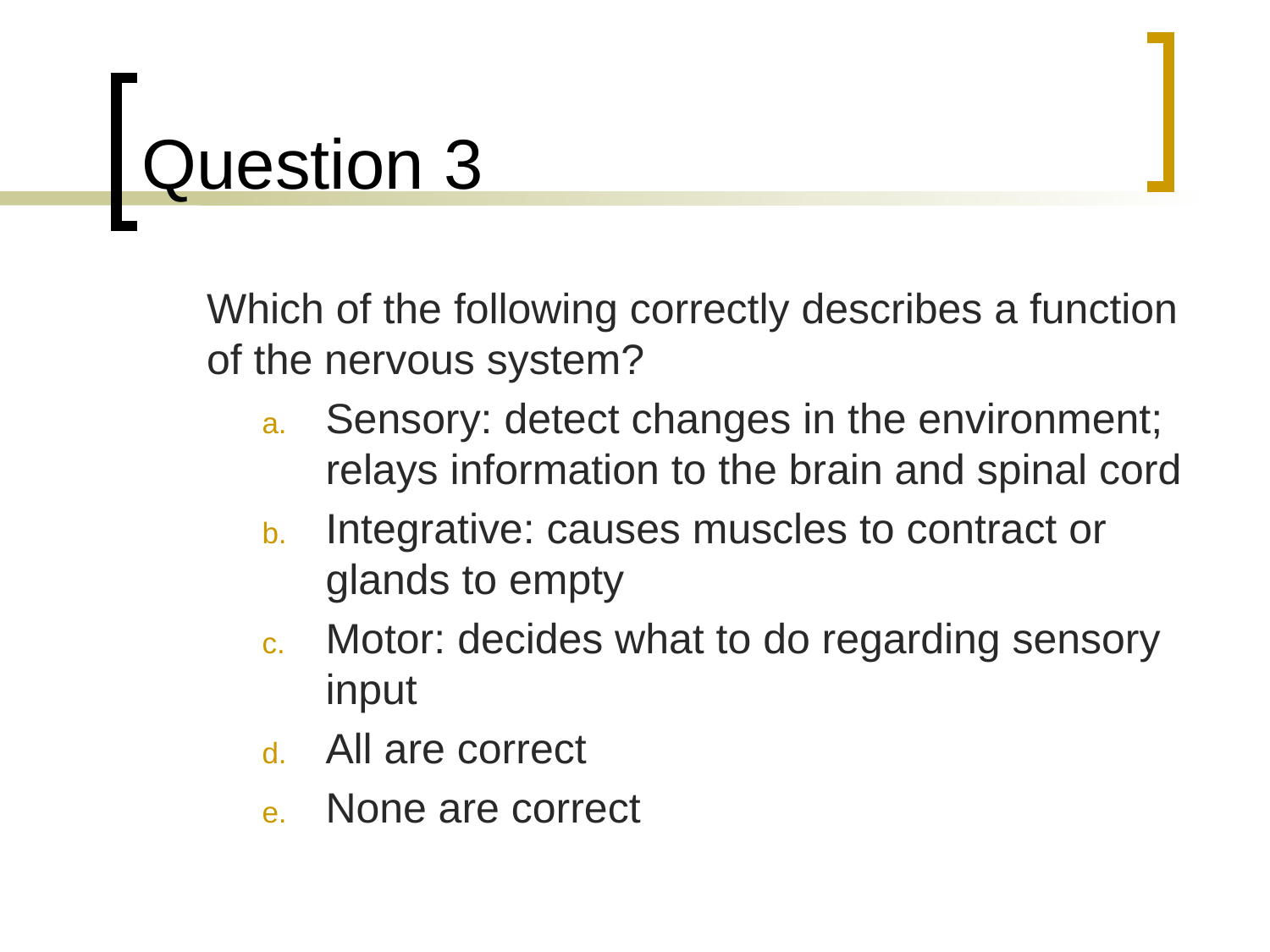

# Question 3
	Which of the following correctly describes a function of the nervous system?
Sensory: detect changes in the environment; relays information to the brain and spinal cord
Integrative: causes muscles to contract or glands to empty
Motor: decides what to do regarding sensory input
All are correct
None are correct